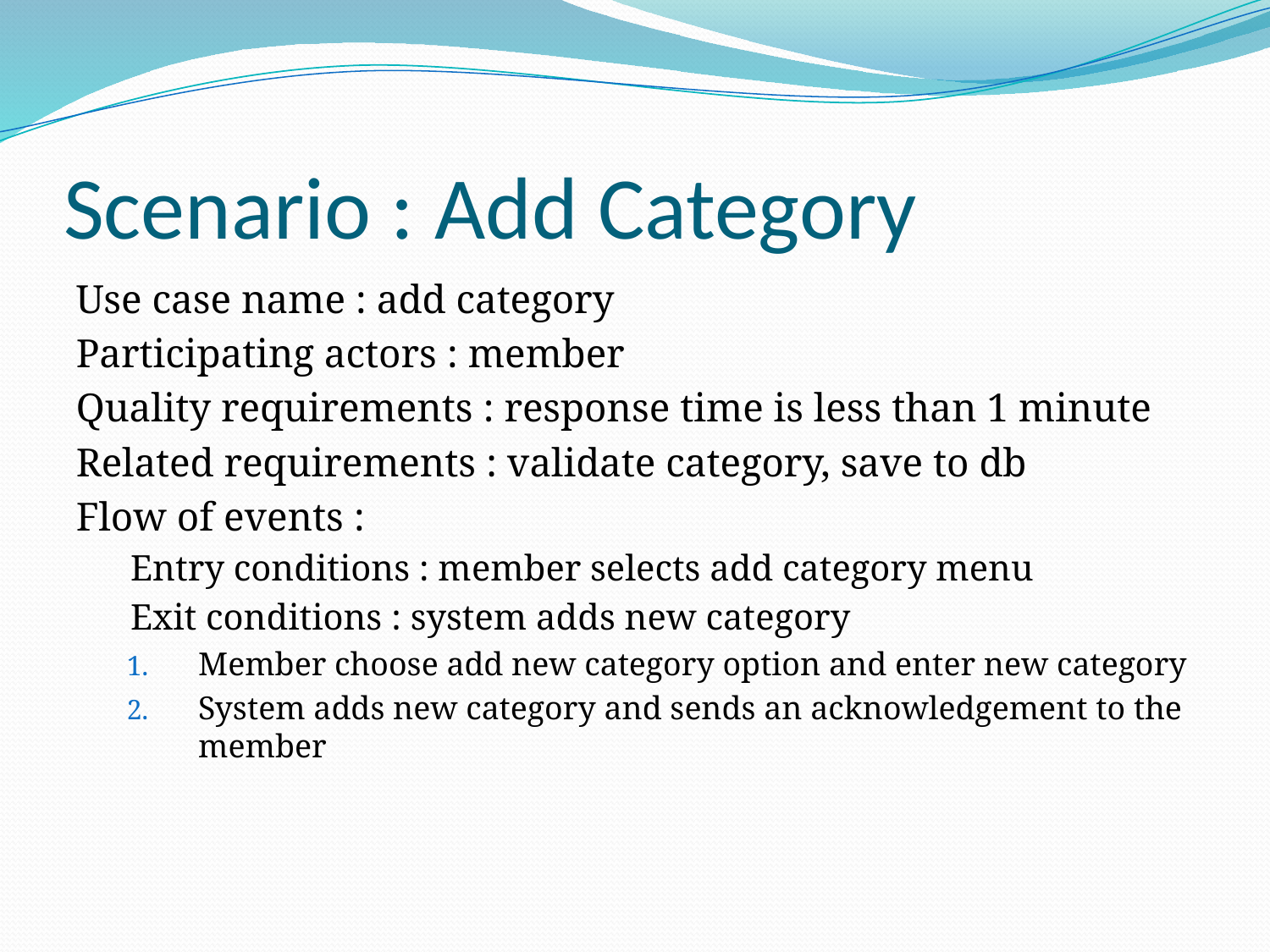

# Scenario : Add Category
Use case name : add category
Participating actors : member
Quality requirements : response time is less than 1 minute
Related requirements : validate category, save to db
Flow of events :
Entry conditions : member selects add category menu
Exit conditions : system adds new category
Member choose add new category option and enter new category
System adds new category and sends an acknowledgement to the member